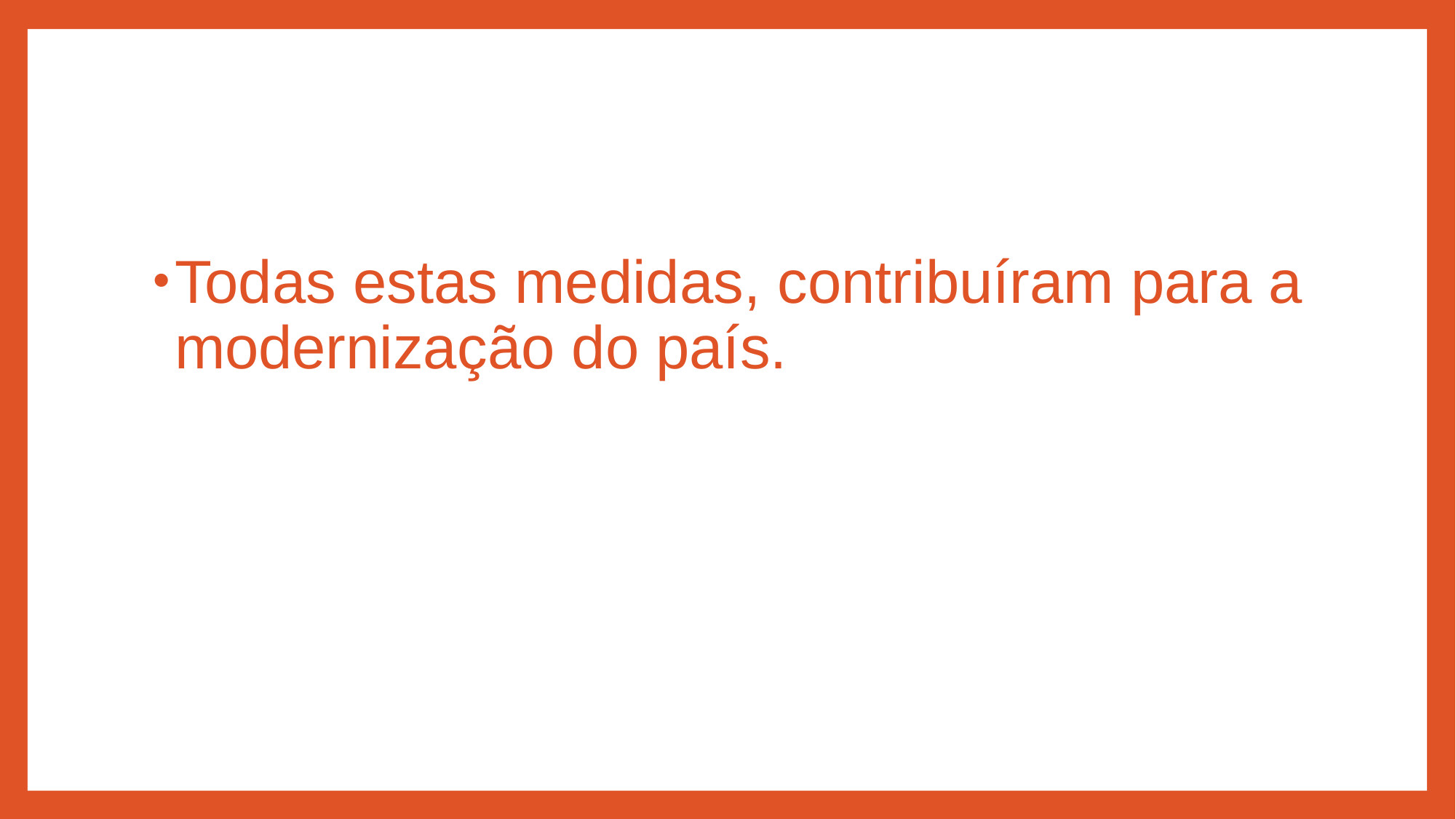

#
Todas estas medidas, contribuíram para a modernização do país.